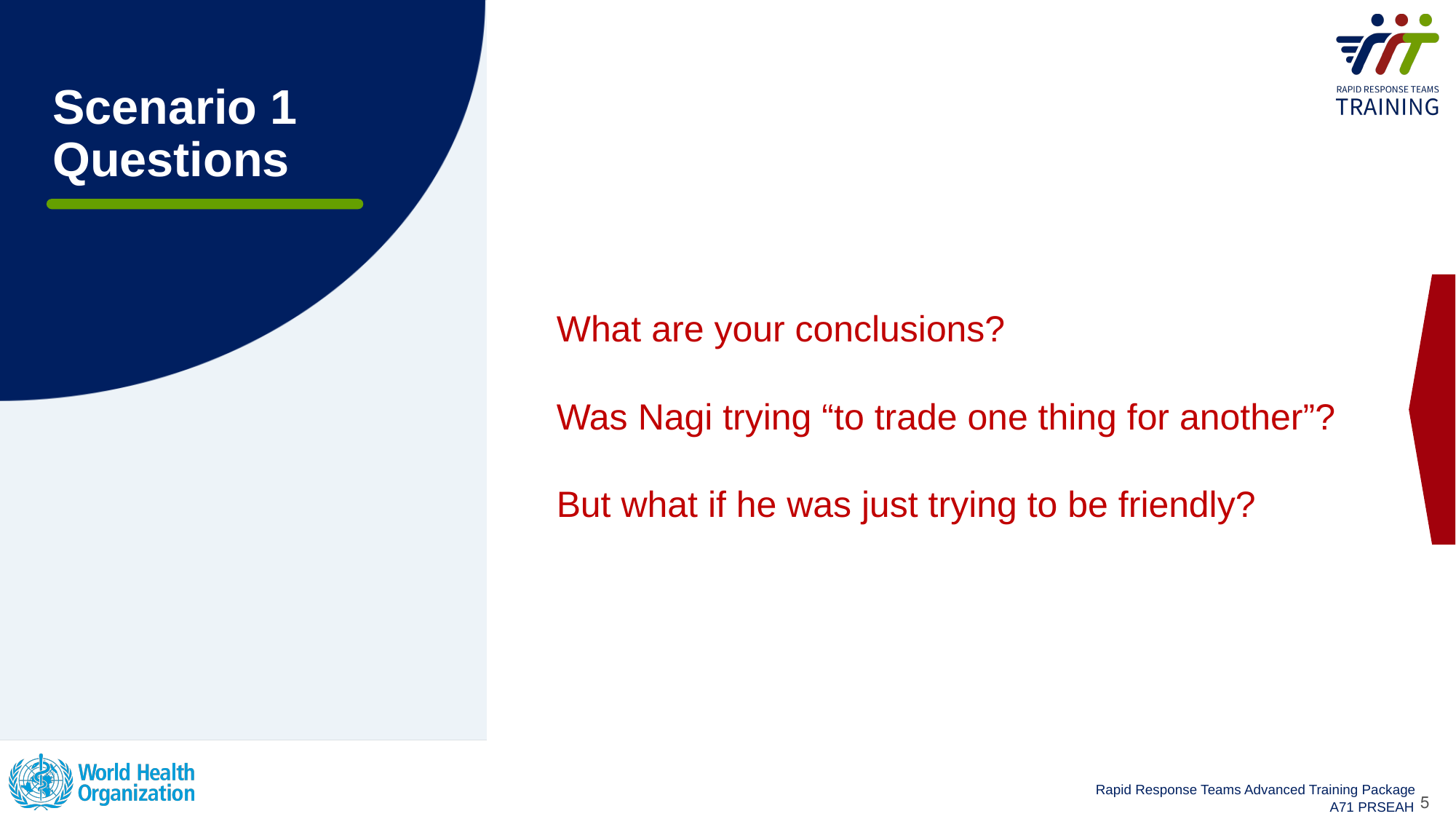

# Scenario 1  Questions

What are your conclusions?

Was Nagi trying “to trade one thing for another”?

But what if he was just trying to be friendly?